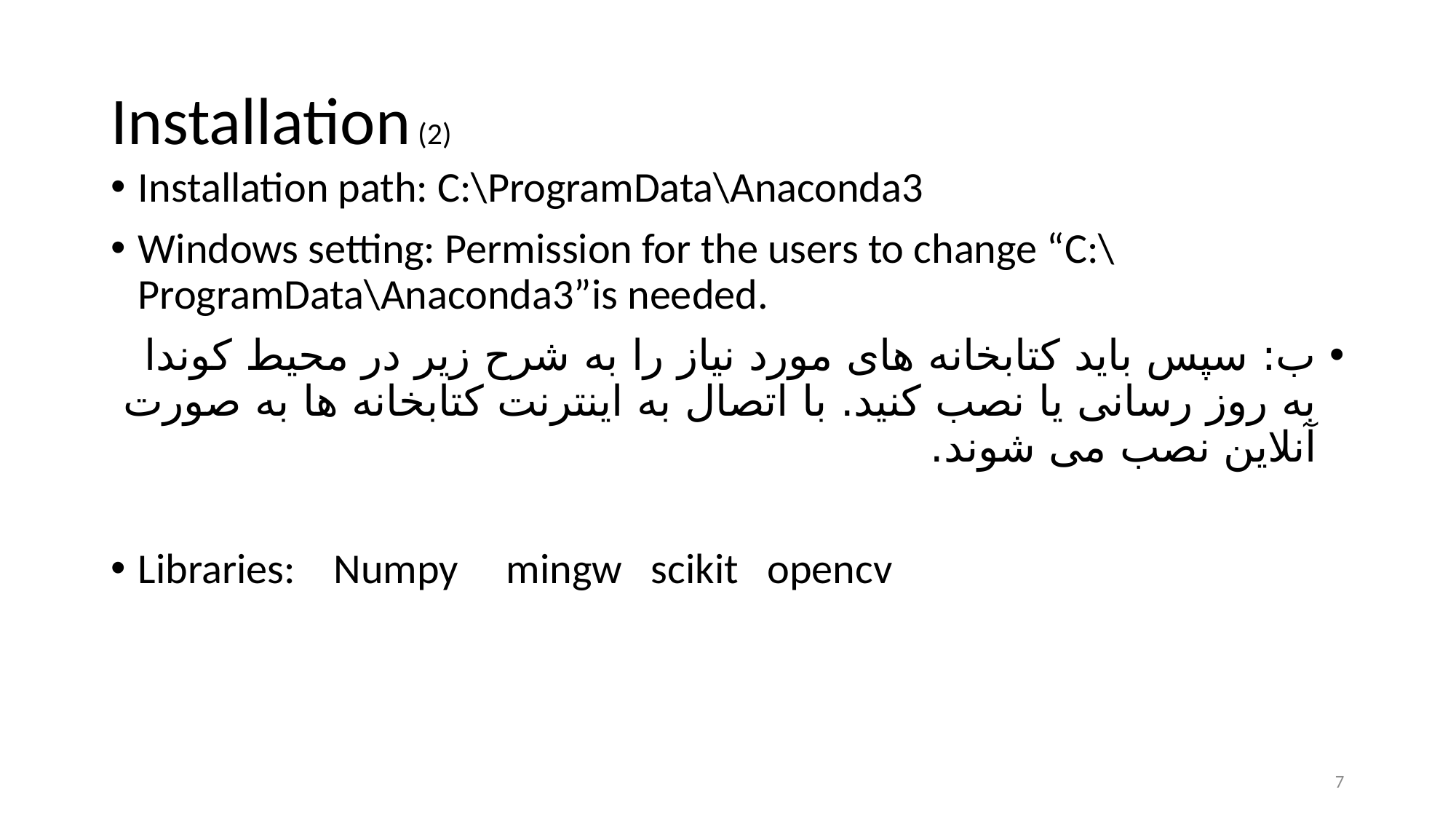

# Installation (2)
Installation path: C:\ProgramData\Anaconda3
Windows setting: Permission for the users to change “C:\ProgramData\Anaconda3”is needed.
ب: سپس باید کتابخانه های مورد نیاز را به شرح زیر در محیط کوندا به روز رسانی يا نصب کنید. با اتصال به اینترنت کتابخانه ها به صورت آنلاین نصب می شوند.

Libraries:    Numpy     mingw   scikit   opencv

7